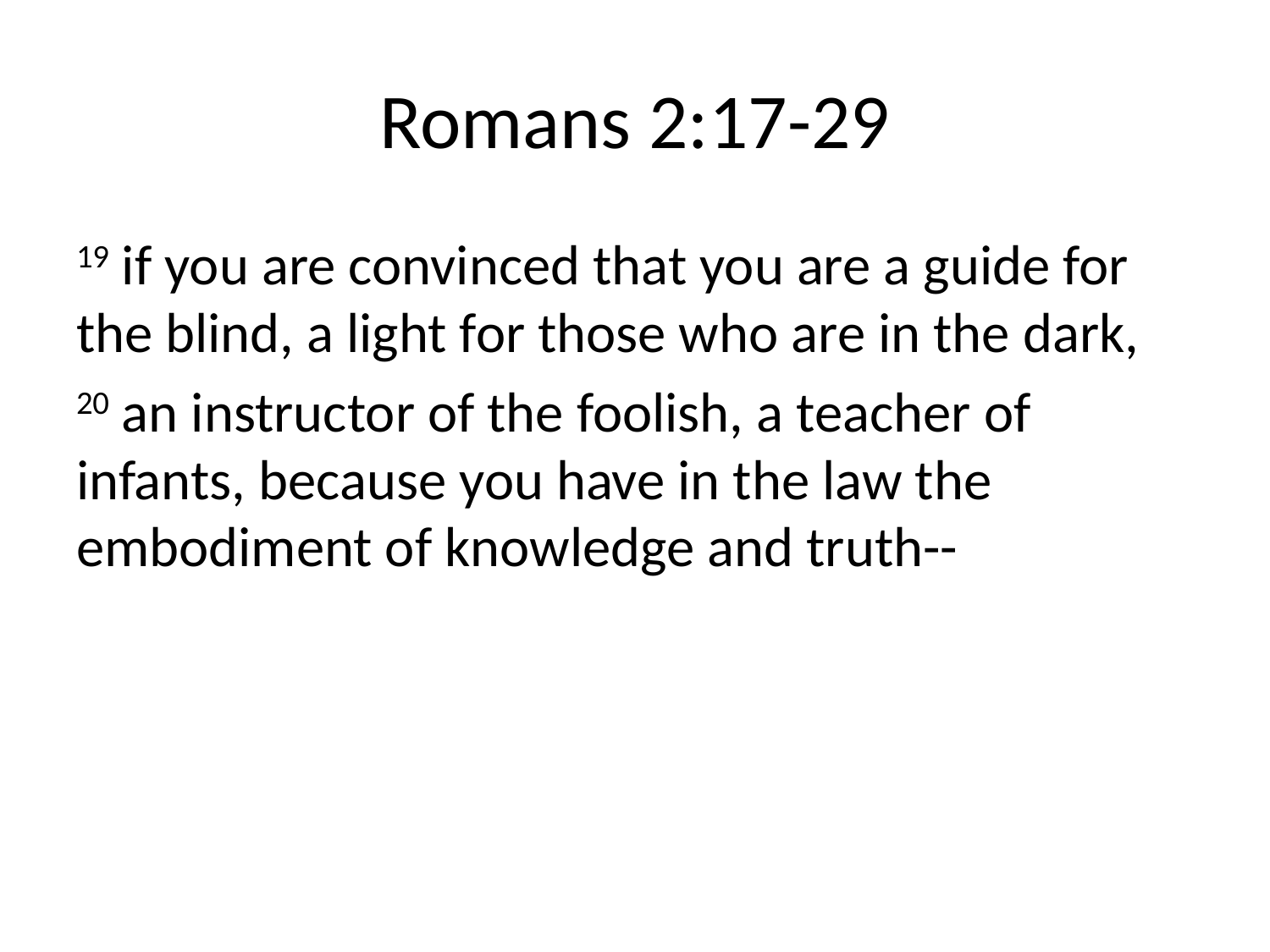

# Romans 2:17-29
19 if you are convinced that you are a guide for the blind, a light for those who are in the dark,
20 an instructor of the foolish, a teacher of infants, because you have in the law the embodiment of knowledge and truth--